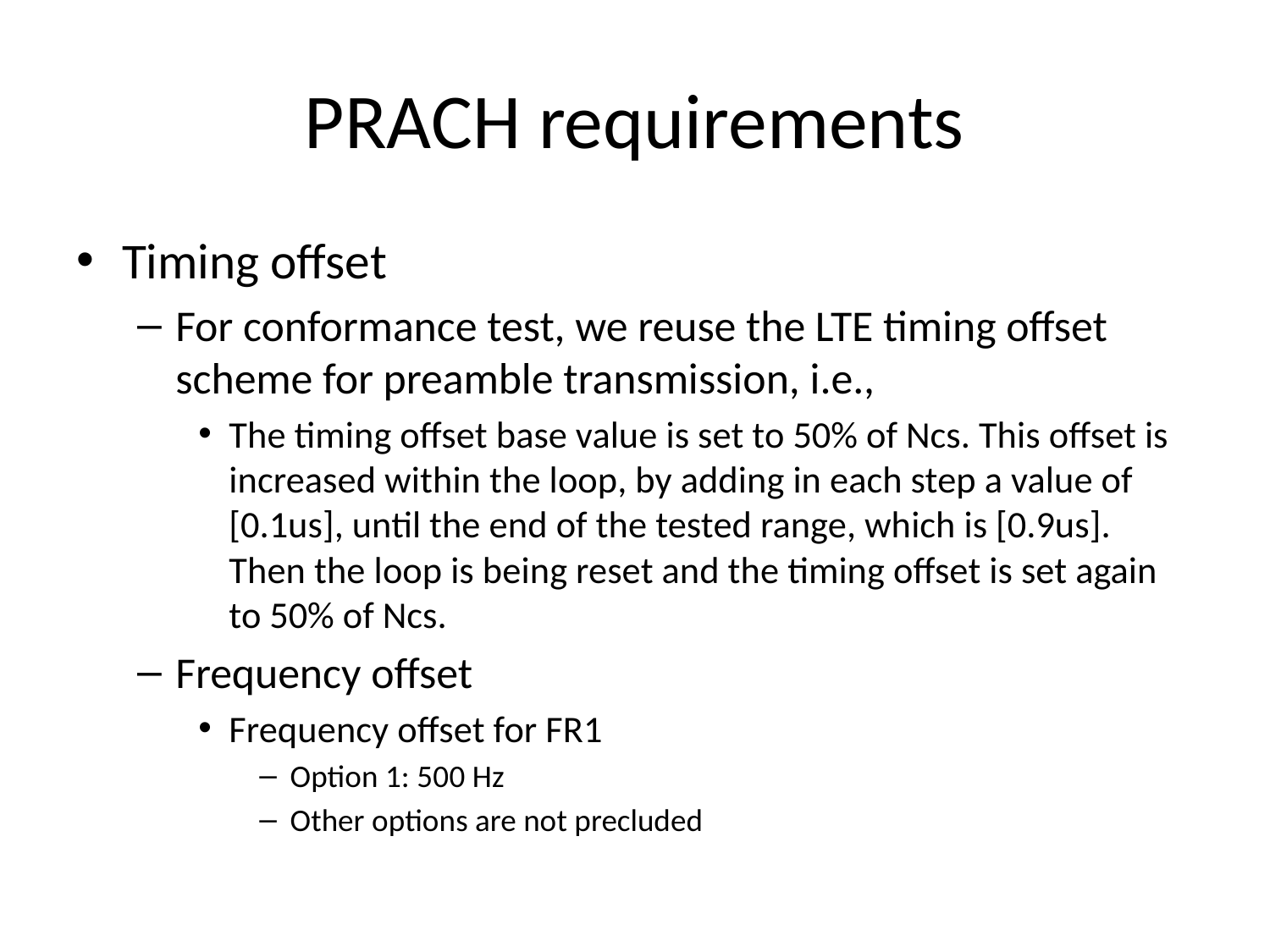

# PRACH requirements
Timing offset
For conformance test, we reuse the LTE timing offset scheme for preamble transmission, i.e.,
The timing offset base value is set to 50% of Ncs. This offset is increased within the loop, by adding in each step a value of [0.1us], until the end of the tested range, which is [0.9us]. Then the loop is being reset and the timing offset is set again to 50% of Ncs.
Frequency offset
Frequency offset for FR1
Option 1: 500 Hz
Other options are not precluded